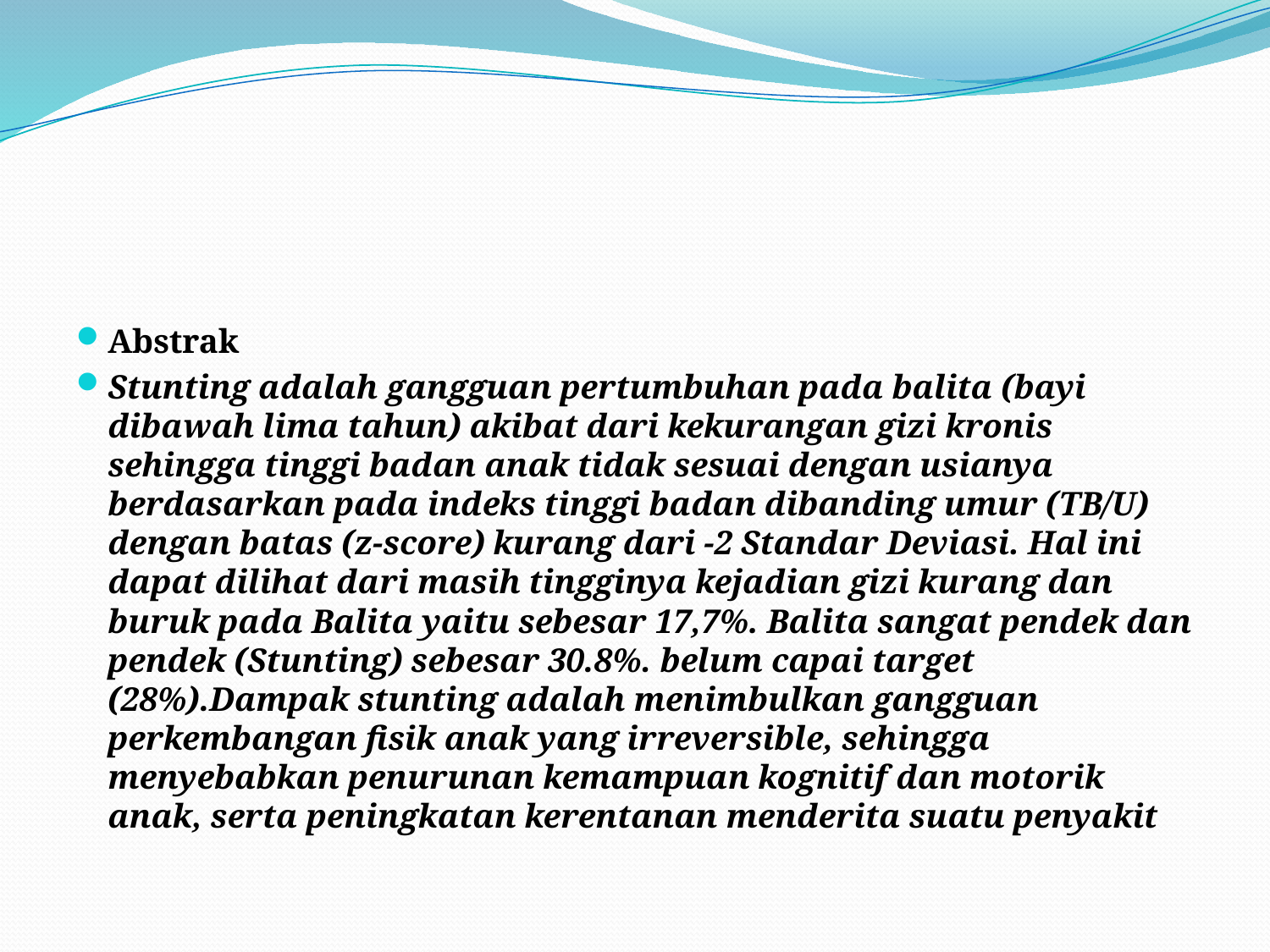

#

Abstrak
Stunting adalah gangguan pertumbuhan pada balita (bayi dibawah lima tahun) akibat dari kekurangan gizi kronis sehingga tinggi badan anak tidak sesuai dengan usianya berdasarkan pada indeks tinggi badan dibanding umur (TB/U) dengan batas (z-score) kurang dari -2 Standar Deviasi. Hal ini dapat dilihat dari masih tingginya kejadian gizi kurang dan buruk pada Balita yaitu sebesar 17,7%. Balita sangat pendek dan pendek (Stunting) sebesar 30.8%. belum capai target (28%).Dampak stunting adalah menimbulkan gangguan perkembangan fisik anak yang irreversible, sehingga menyebabkan penurunan kemampuan kognitif dan motorik anak, serta peningkatan kerentanan menderita suatu penyakit